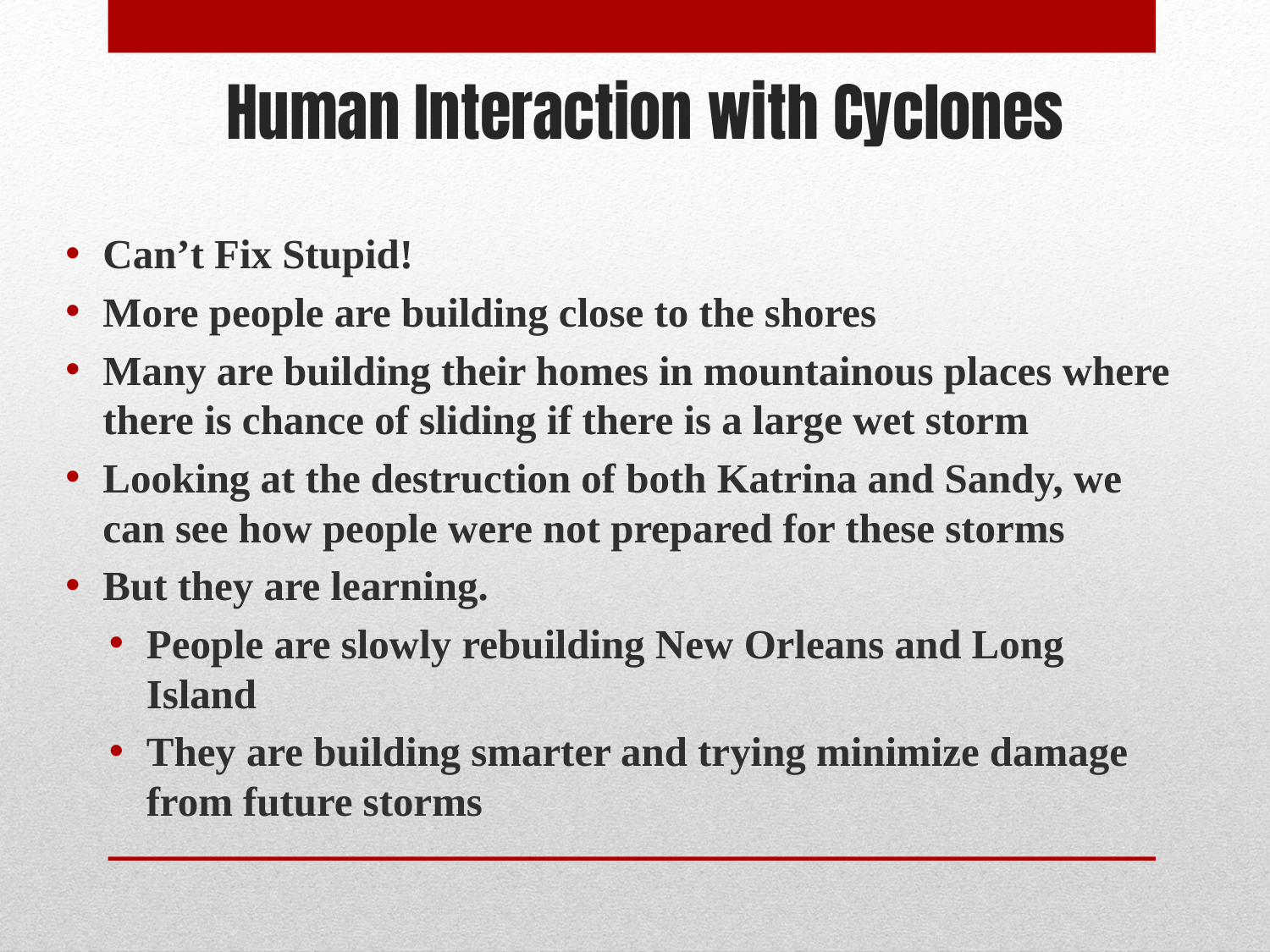

Human Interaction with Cyclones
Can’t Fix Stupid!
More people are building close to the shores
Many are building their homes in mountainous places where there is chance of sliding if there is a large wet storm
Looking at the destruction of both Katrina and Sandy, we can see how people were not prepared for these storms
But they are learning.
People are slowly rebuilding New Orleans and Long Island
They are building smarter and trying minimize damage from future storms